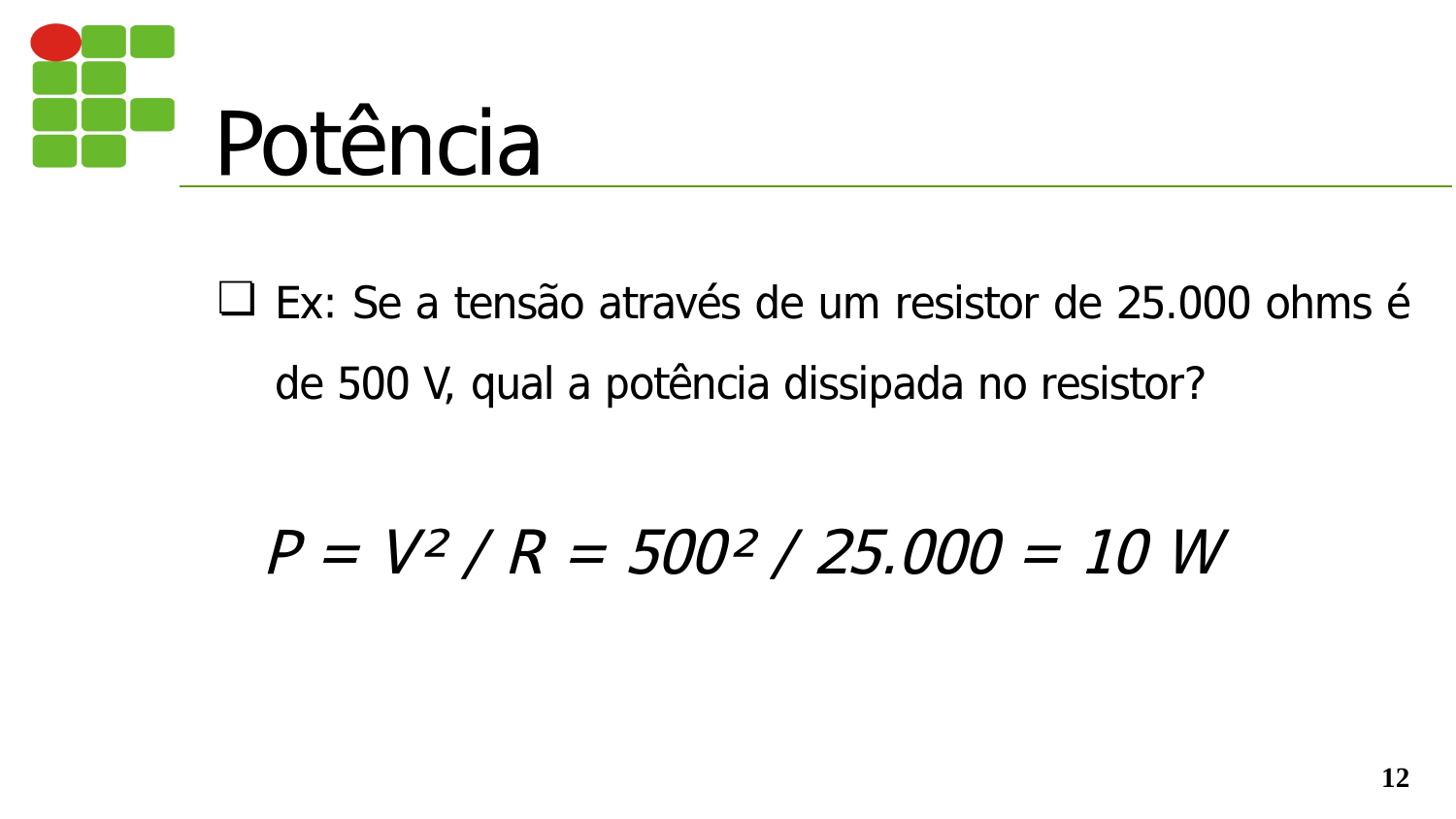

# Potência
Ex: Se a tensão através de um resistor de 25.000 ohms é de 500 V, qual a potência dissipada no resistor?
P = V² / R = 500² / 25.000 = 10 W
12